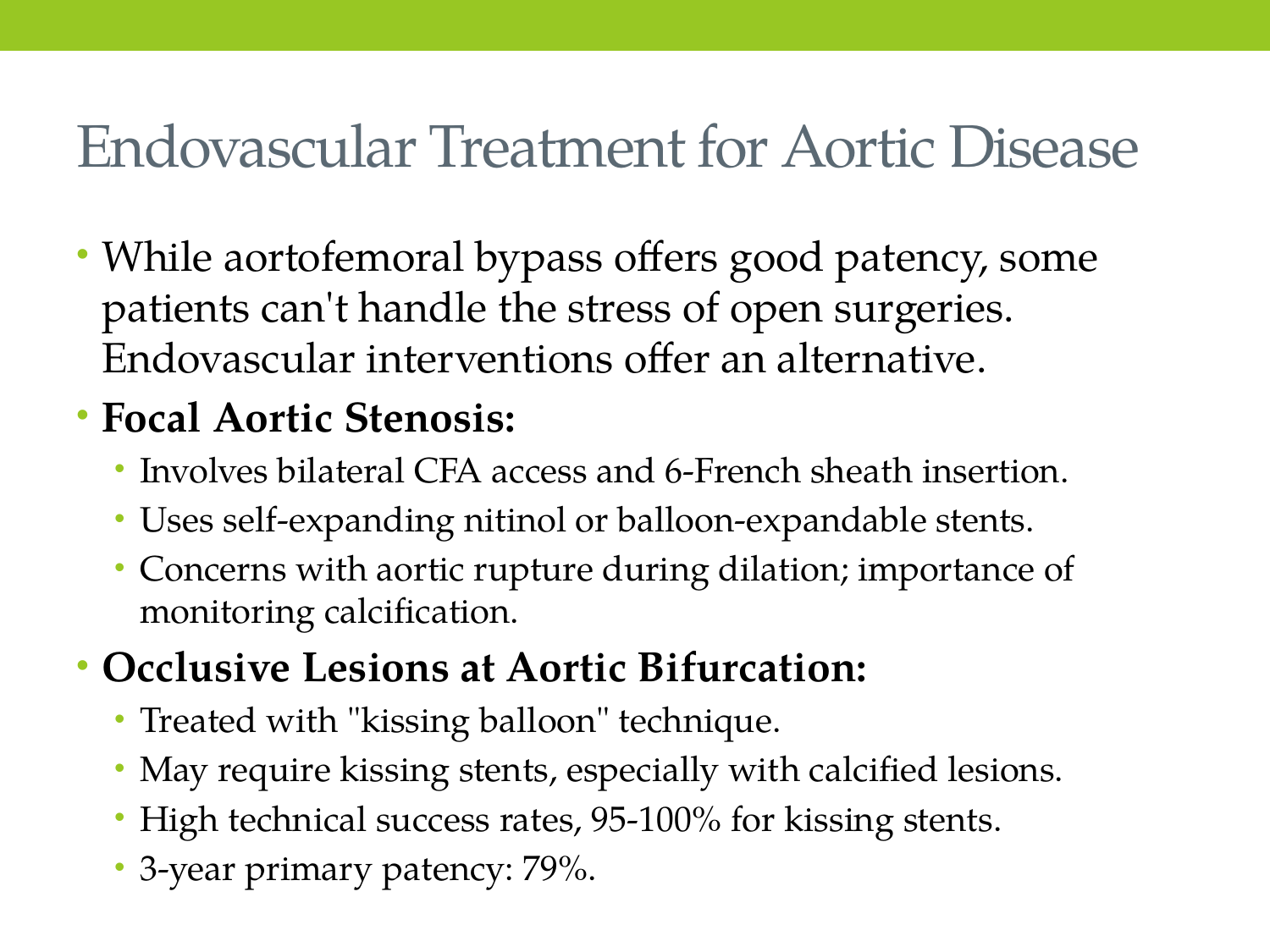

# Endovascular Treatment for Aortic Disease
While aortofemoral bypass offers good patency, some patients can't handle the stress of open surgeries. Endovascular interventions offer an alternative.
Focal Aortic Stenosis:
Involves bilateral CFA access and 6-French sheath insertion.
Uses self-expanding nitinol or balloon-expandable stents.
Concerns with aortic rupture during dilation; importance of monitoring calcification.
Occlusive Lesions at Aortic Bifurcation:
Treated with "kissing balloon" technique.
May require kissing stents, especially with calcified lesions.
High technical success rates, 95-100% for kissing stents.
3-year primary patency: 79%.